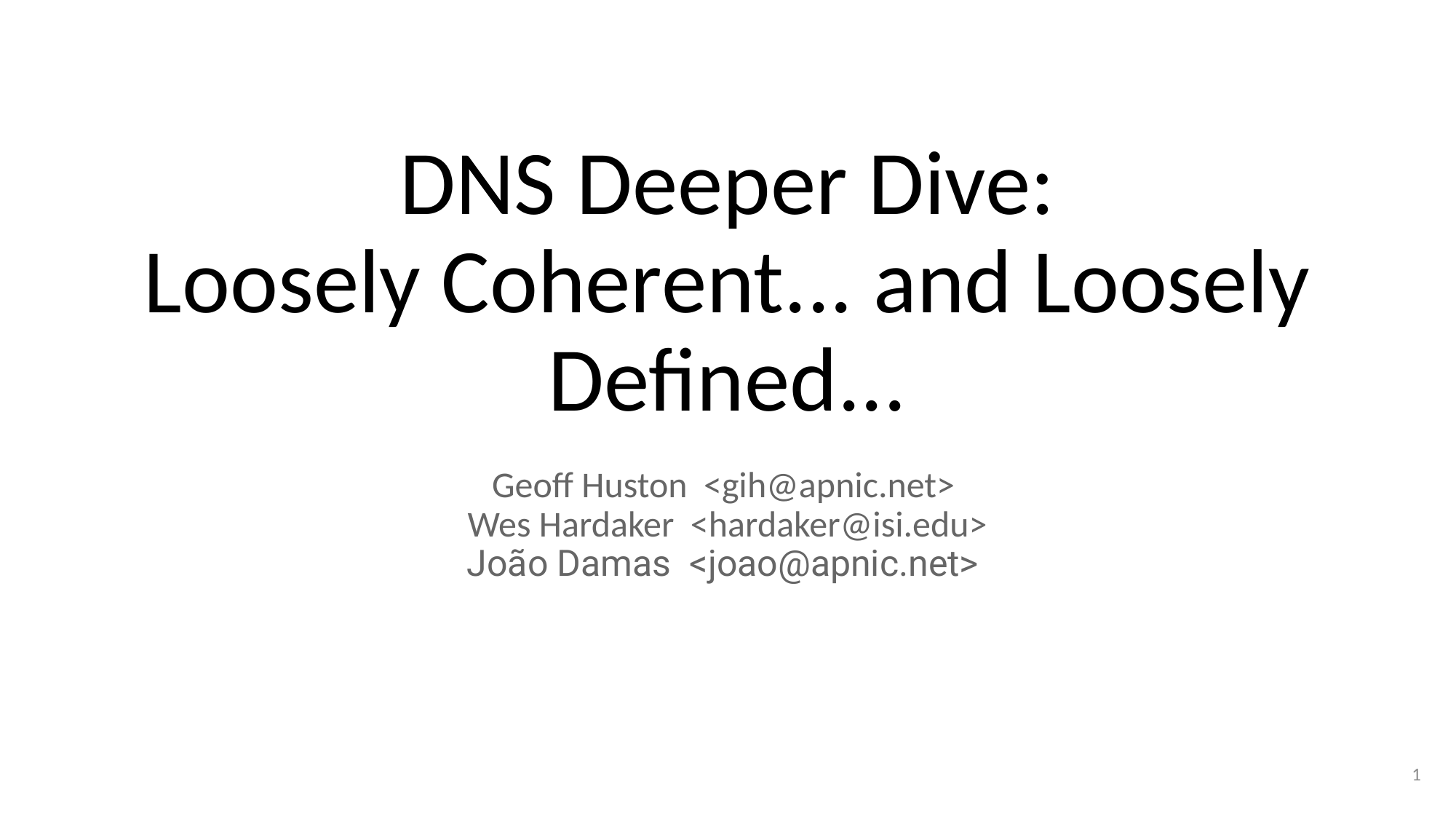

# DNS Deeper Dive: Loosely Coherent... and Loosely Defined...
Geoff Huston  <gih@apnic.net>
Wes Hardaker  <hardaker@isi.edu>
João Damas  <joao@apnic.net>
1